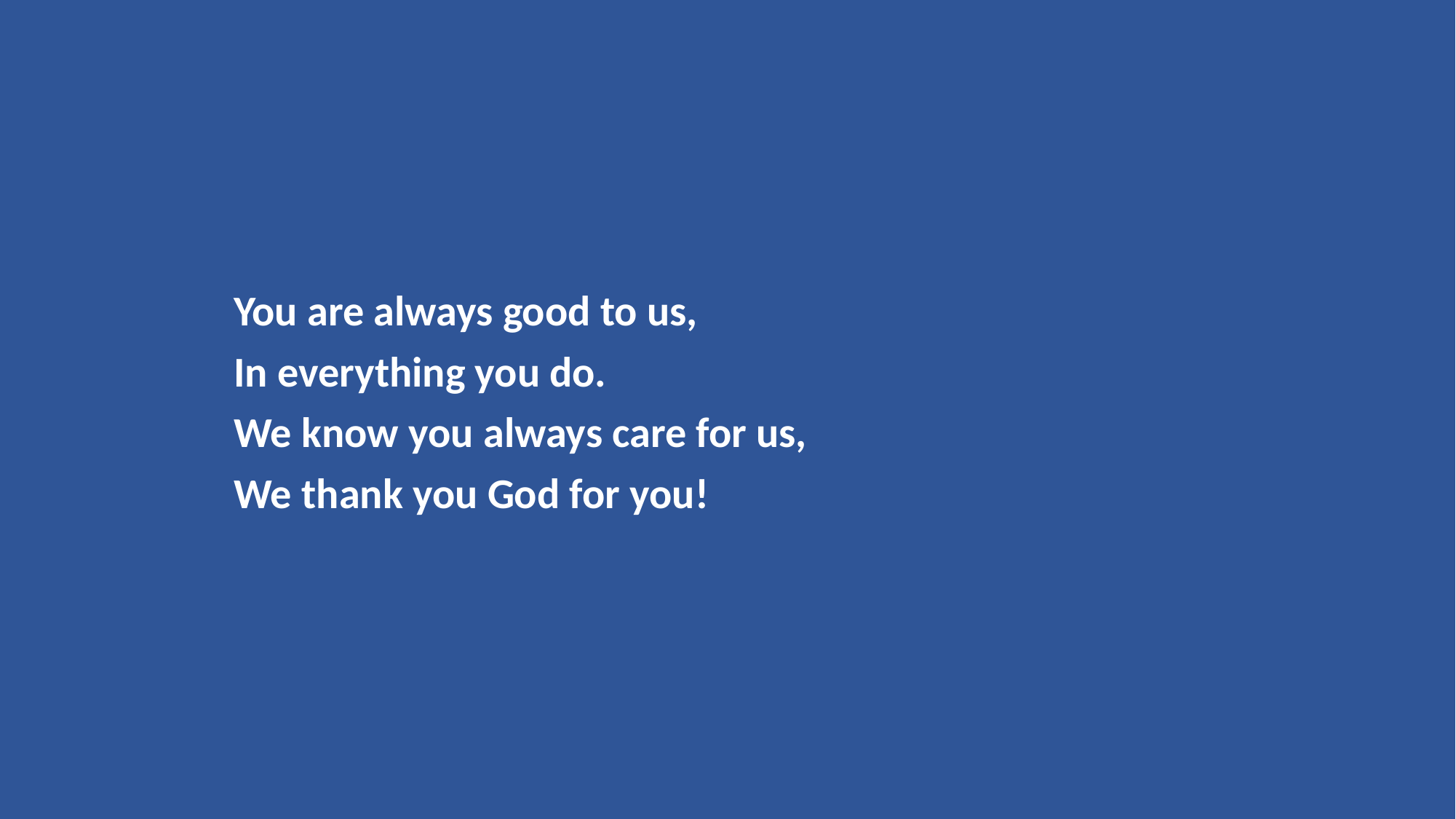

You are always good to us,
In everything you do.
We know you always care for us,
We thank you God for you!